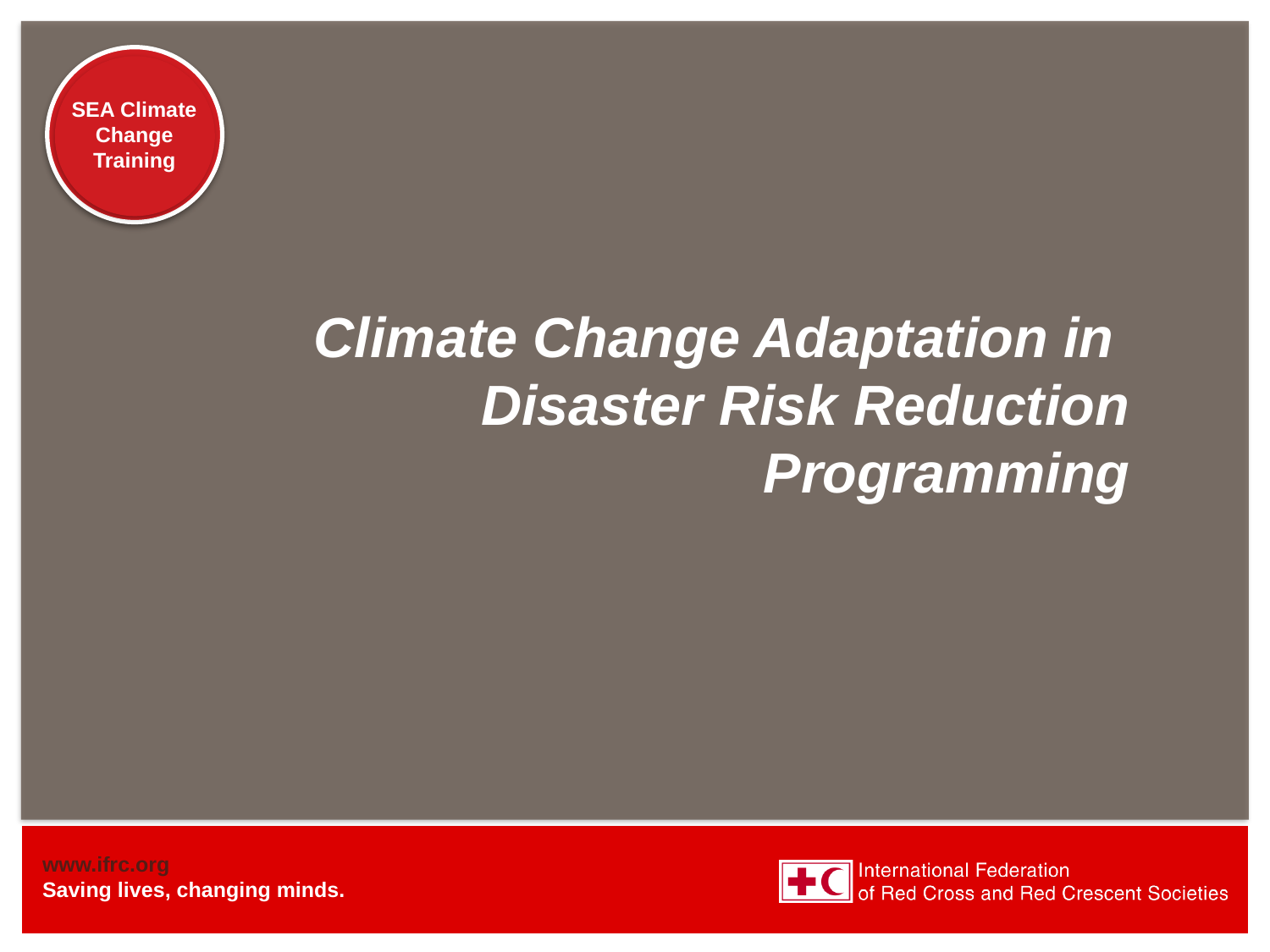

# Climate Change Adaptation in Disaster Risk Reduction Programming